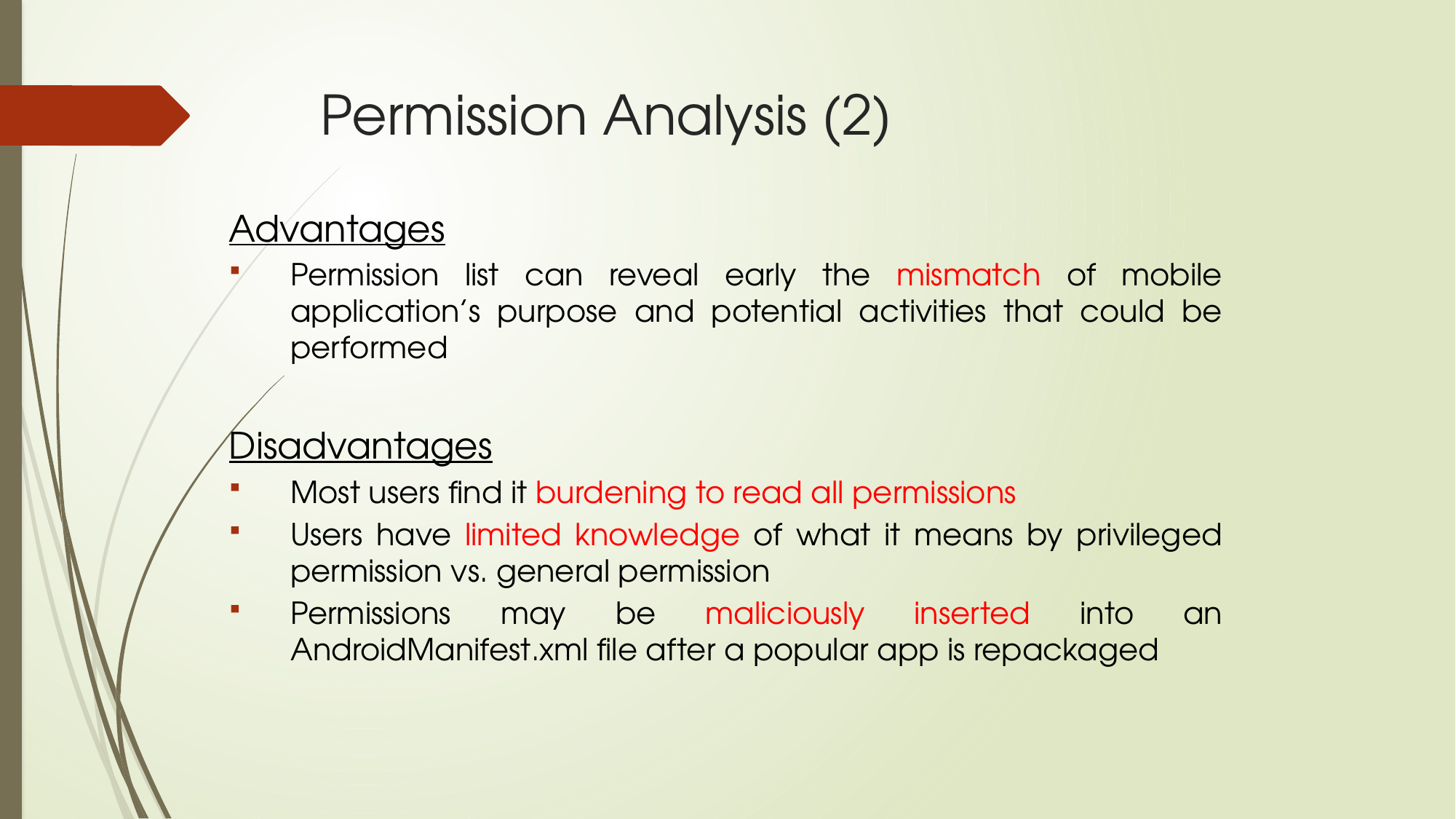

# Permission Analysis (2)

Advantages
Permission list can reveal early the mismatch of mobile application’s purpose and potential activities that could be performed

Disadvantages
Most users find it burdening to read all permissions
Users have limited knowledge of what it means by privileged permission vs. general permission
Permissions may be maliciously inserted into an AndroidManifest.xml file after a popular app is repackaged